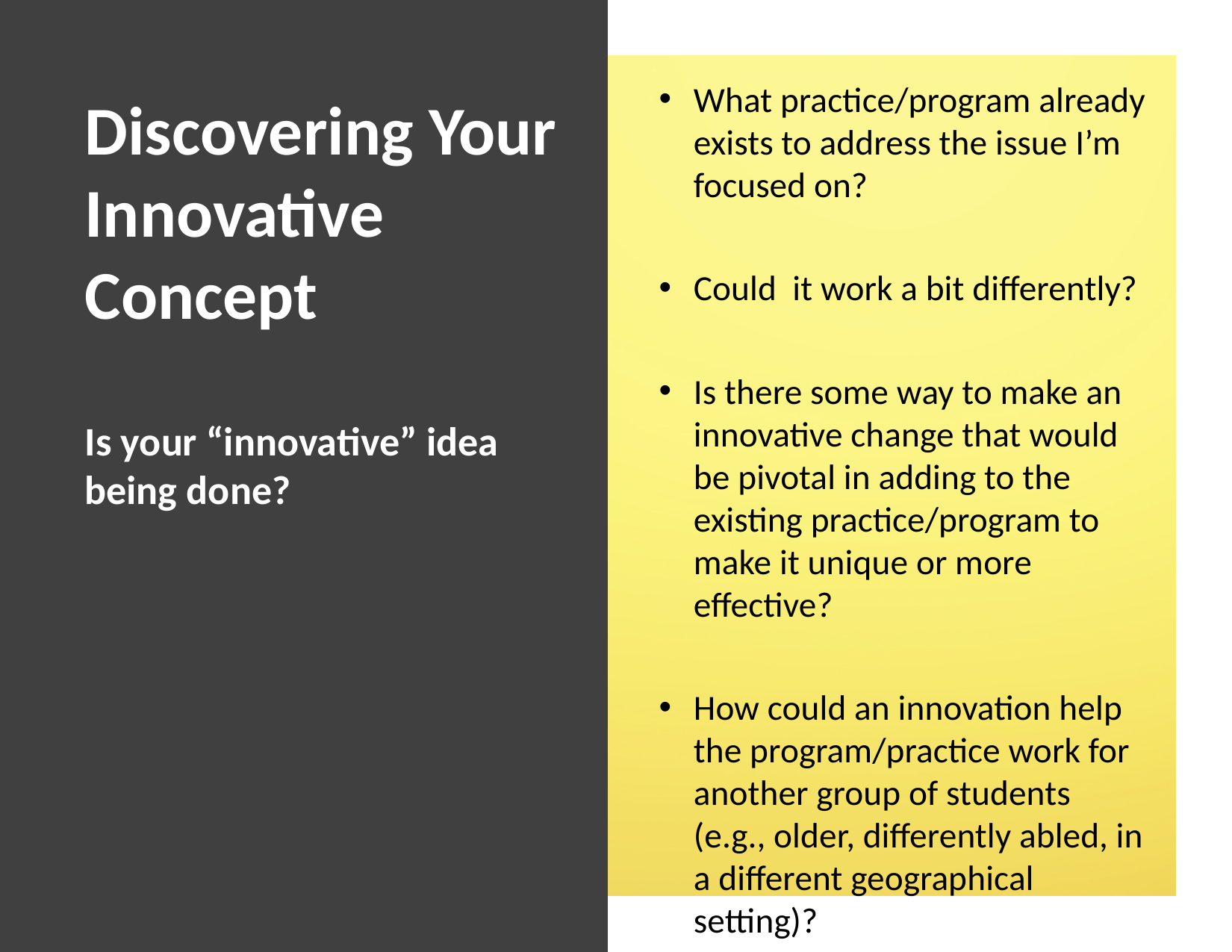

What practice/program already exists to address the issue I’m focused on?

Could  it work a bit differently?

Is there some way to make an innovative change that would be pivotal in adding to the existing practice/program to make it unique or more effective?

How could an innovation help the program/practice work for another group of students (e.g., older, differently abled, in a different geographical setting)?

# Discovering Your Innovative Concept Is your “innovative” idea being done?